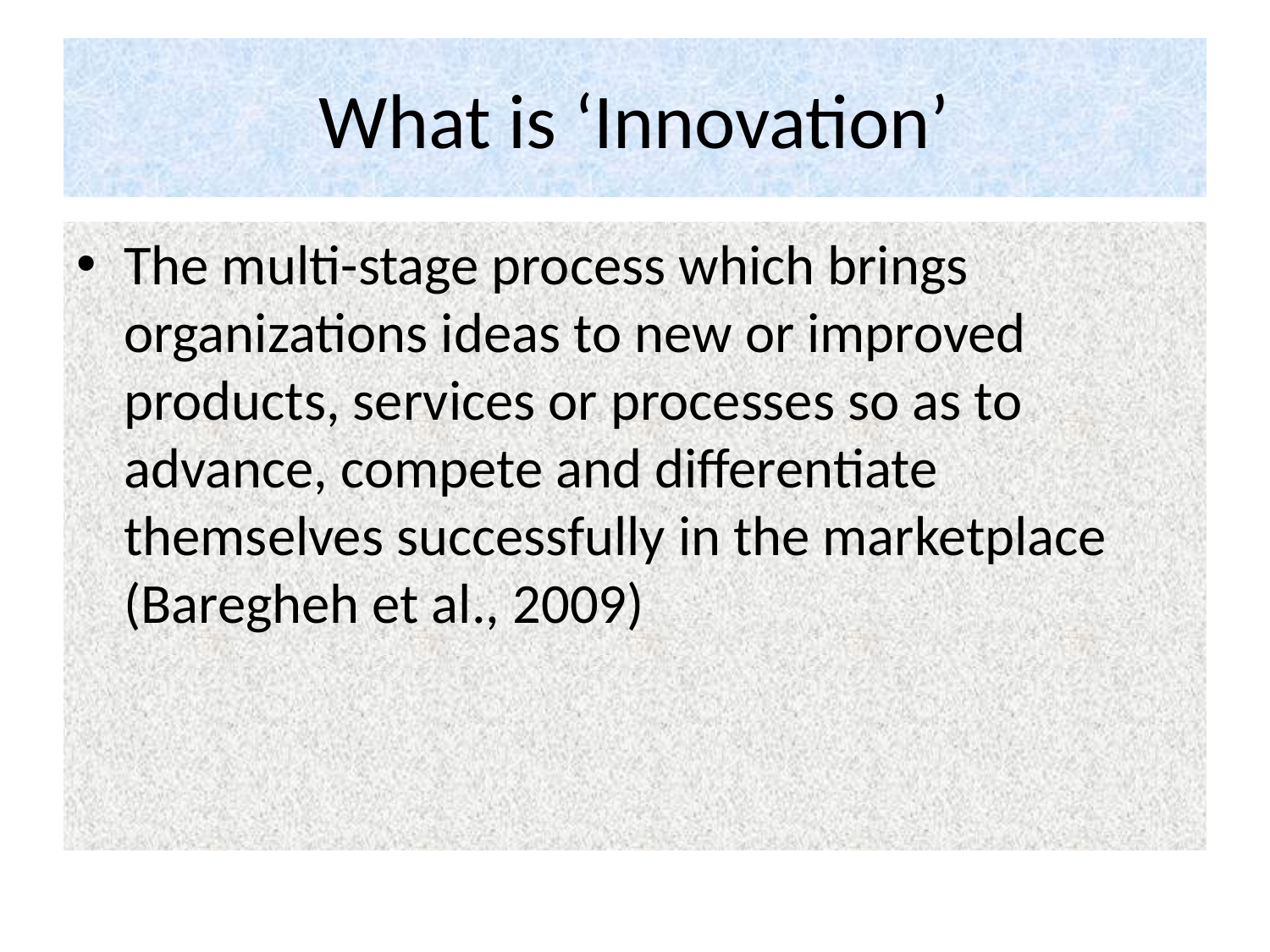

# What is ‘Innovation’
The multi-stage process which brings organizations ideas to new or improved products, services or processes so as to advance, compete and differentiate themselves successfully in the marketplace (Baregheh et al., 2009)